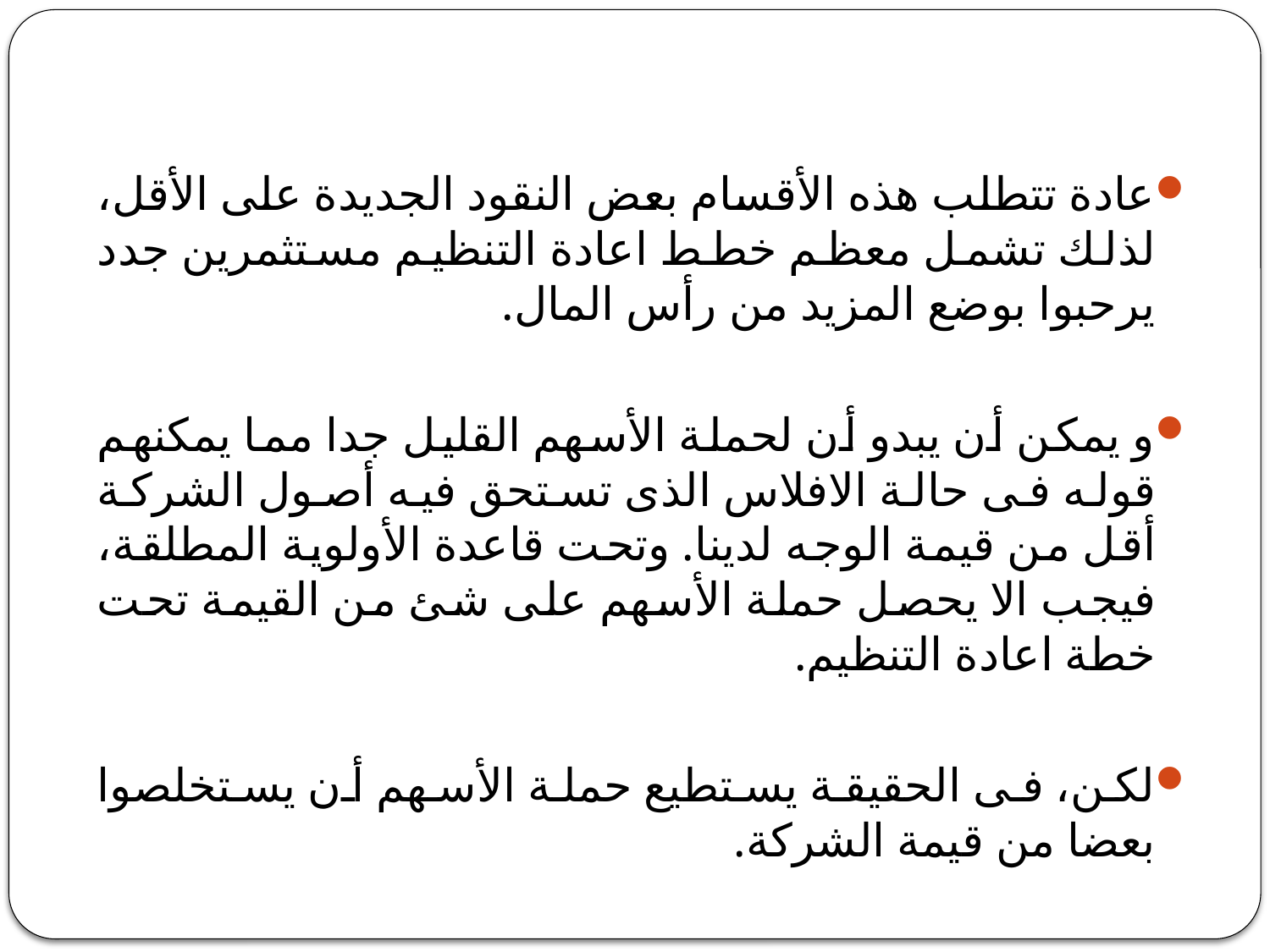

#
عادة تتطلب هذه الأقسام بعض النقود الجديدة على الأقل، لذلك تشمل معظم خطط اعادة التنظيم مستثمرين جدد يرحبوا بوضع المزيد من رأس المال.

و يمكن أن يبدو أن لحملة الأسهم القليل جدا مما يمكنهم قوله فى حالة الافلاس الذى تستحق فيه أصول الشركة أقل من قيمة الوجه لدينا. وتحت قاعدة الأولوية المطلقة، فيجب الا يحصل حملة الأسهم على شئ من القيمة تحت خطة اعادة التنظيم.

لكن، فى الحقيقة يستطيع حملة الأسهم أن يستخلصوا بعضا من قيمة الشركة.